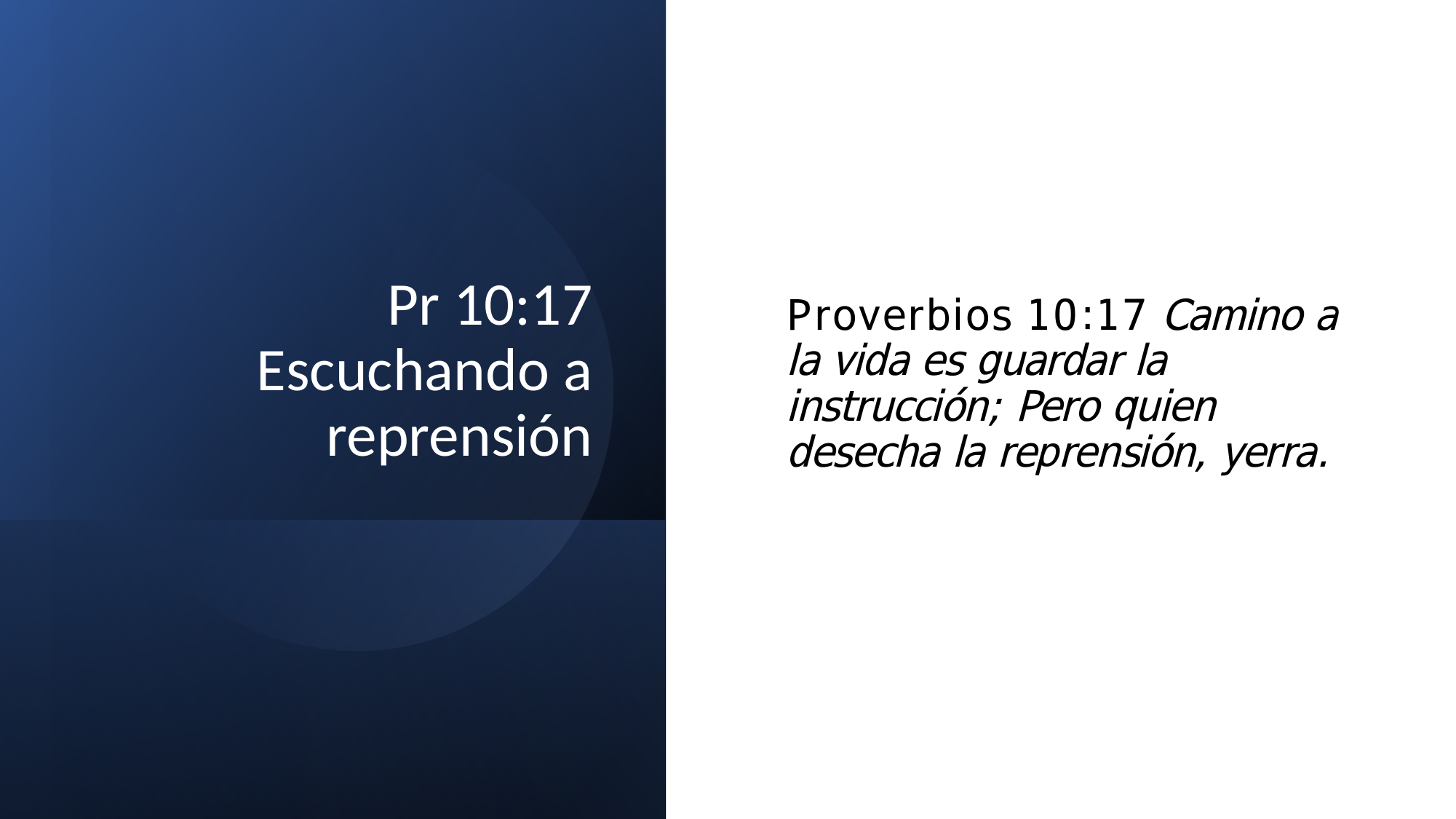

# Pr 10:17 Escuchando a reprensión

Proverbios 10:17 Camino a la vida es guardar la instrucción; Pero quien desecha la reprensión, yerra.